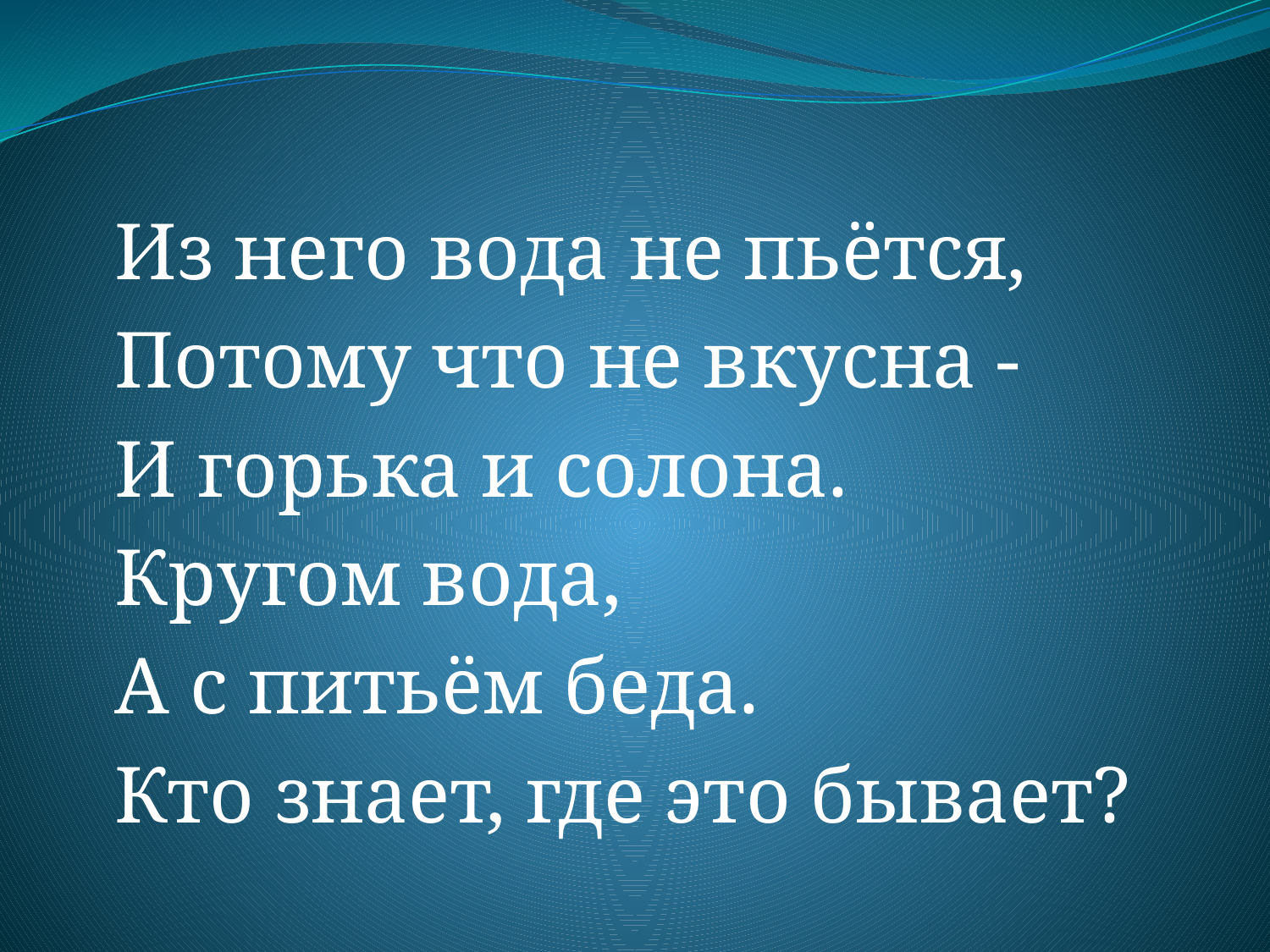

Из него вода не пьётся,
Потому что не вкусна -
И горька и солона.
Кругом вода,
А с питьём беда.
Кто знает, где это бывает?